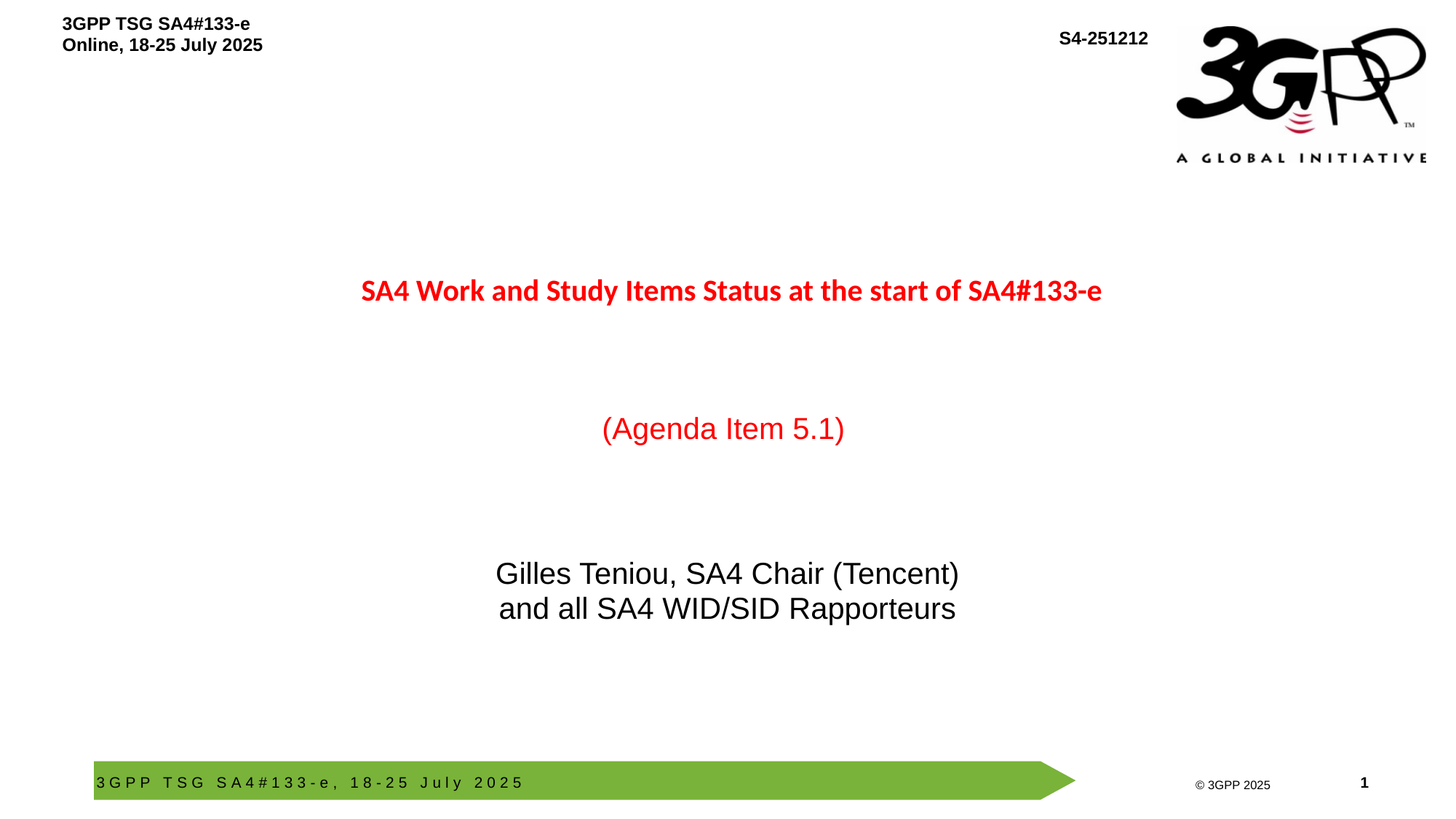

# SA4 Work and Study Items Status at the start of SA4#133-e
(Agenda Item 5.1)

Gilles Teniou, SA4 Chair (Tencent)
and all SA4 WID/SID Rapporteurs